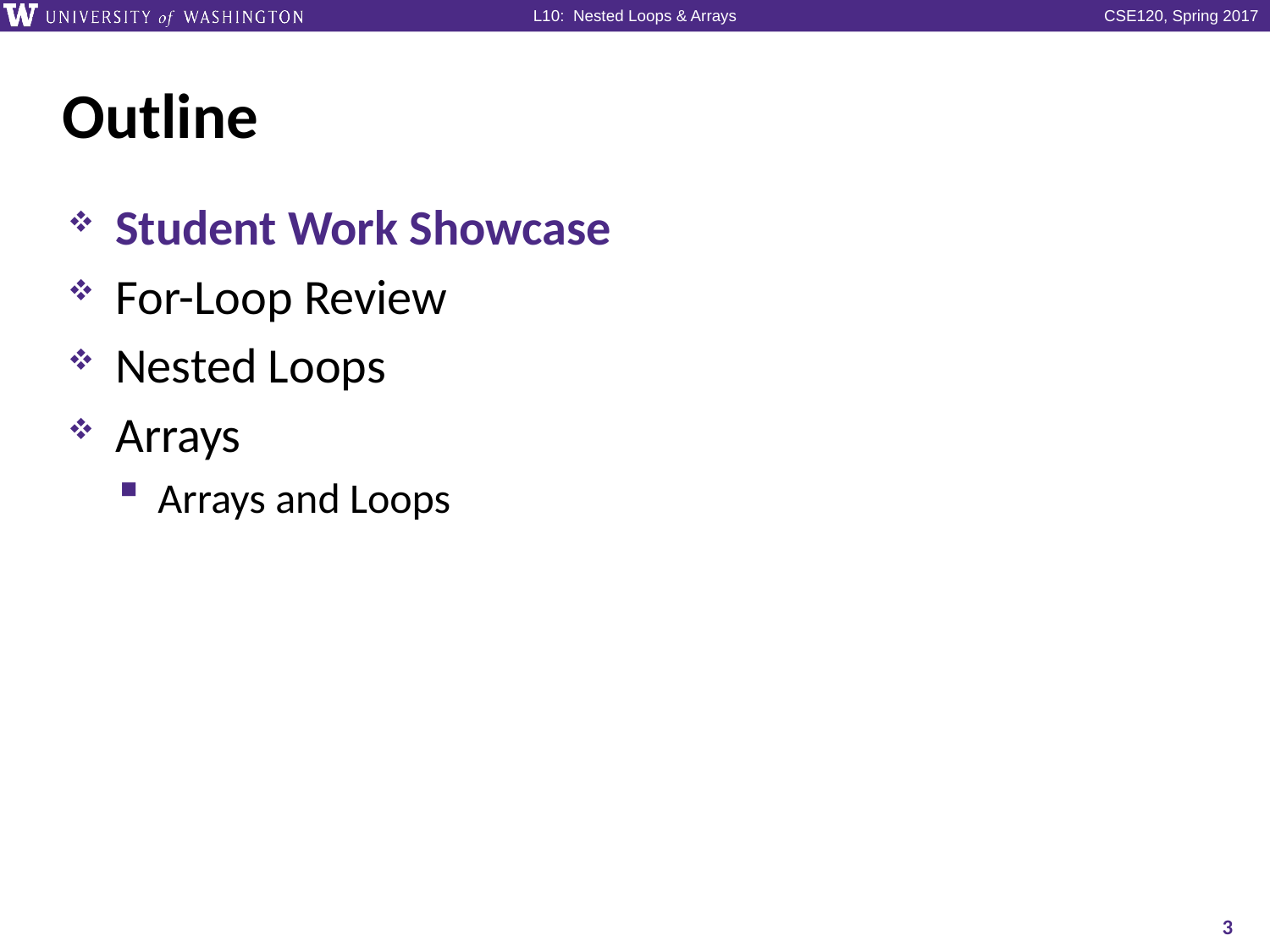

# Outline
Student Work Showcase
For-Loop Review
Nested Loops
Arrays
Arrays and Loops
3